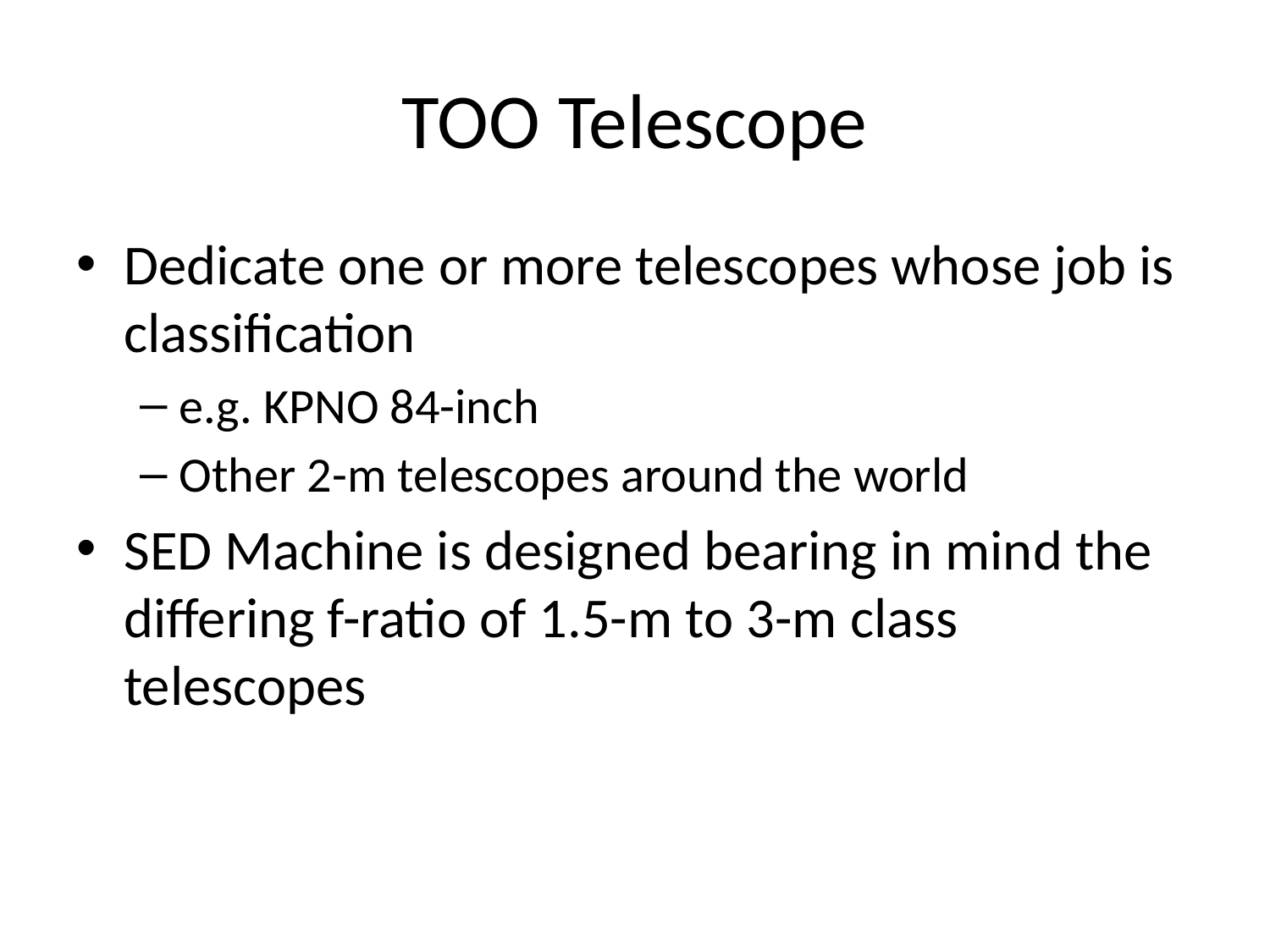

# TOO Telescope
Dedicate one or more telescopes whose job is classification
e.g. KPNO 84-inch
Other 2-m telescopes around the world
SED Machine is designed bearing in mind the differing f-ratio of 1.5-m to 3-m class telescopes